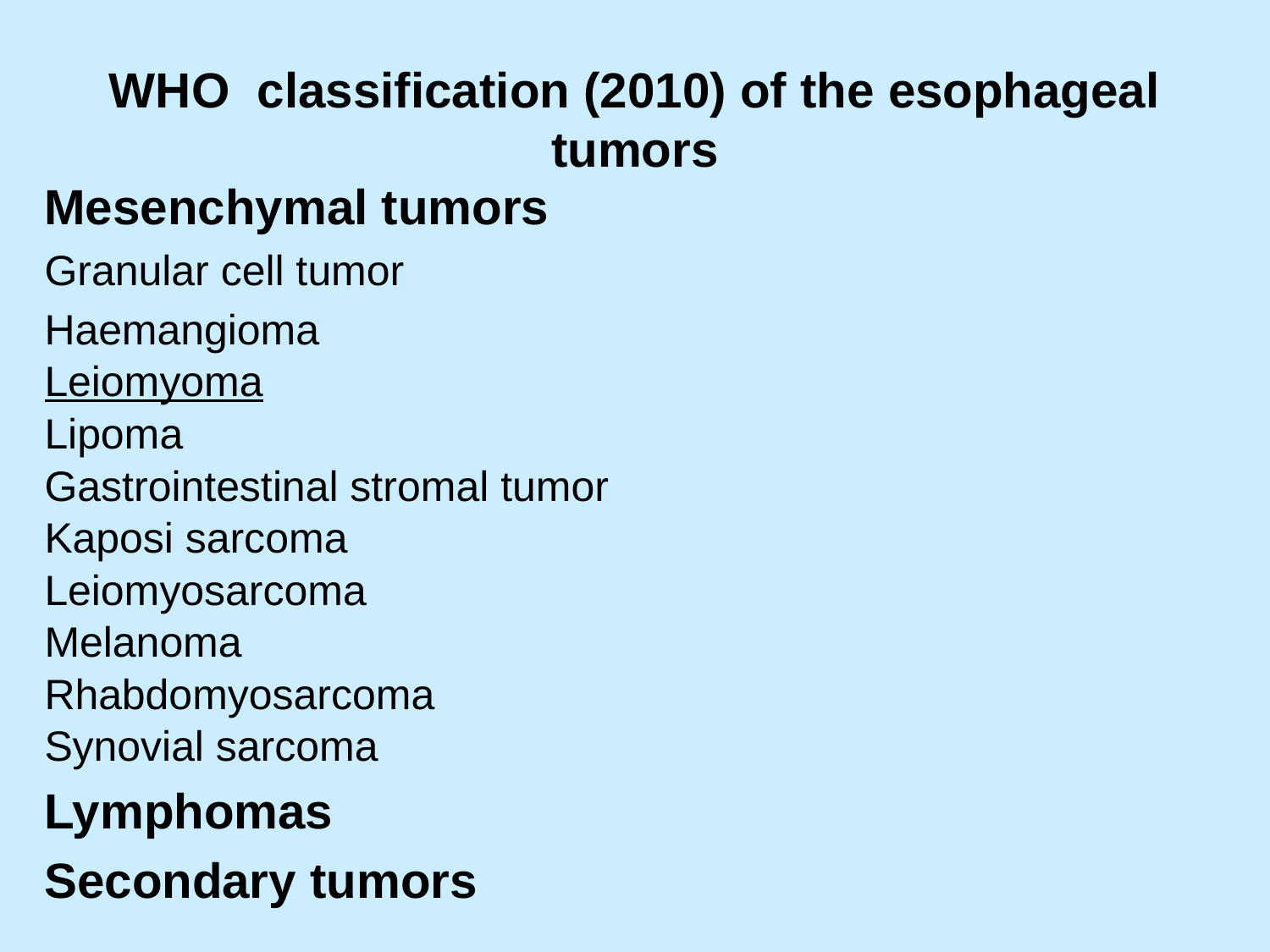

# WHO  classification (2010) of the esophageal tumors
Mesenchymal tumors
Granular cell tumor
Haemangioma
Leiomyoma
Lipoma
Gastrointestinal stromal tumor
Kaposi sarcoma
Leiomyosarcoma
Melanoma
Rhabdomyosarcoma
Synovial sarcoma
Lymphomas
Secondary tumors